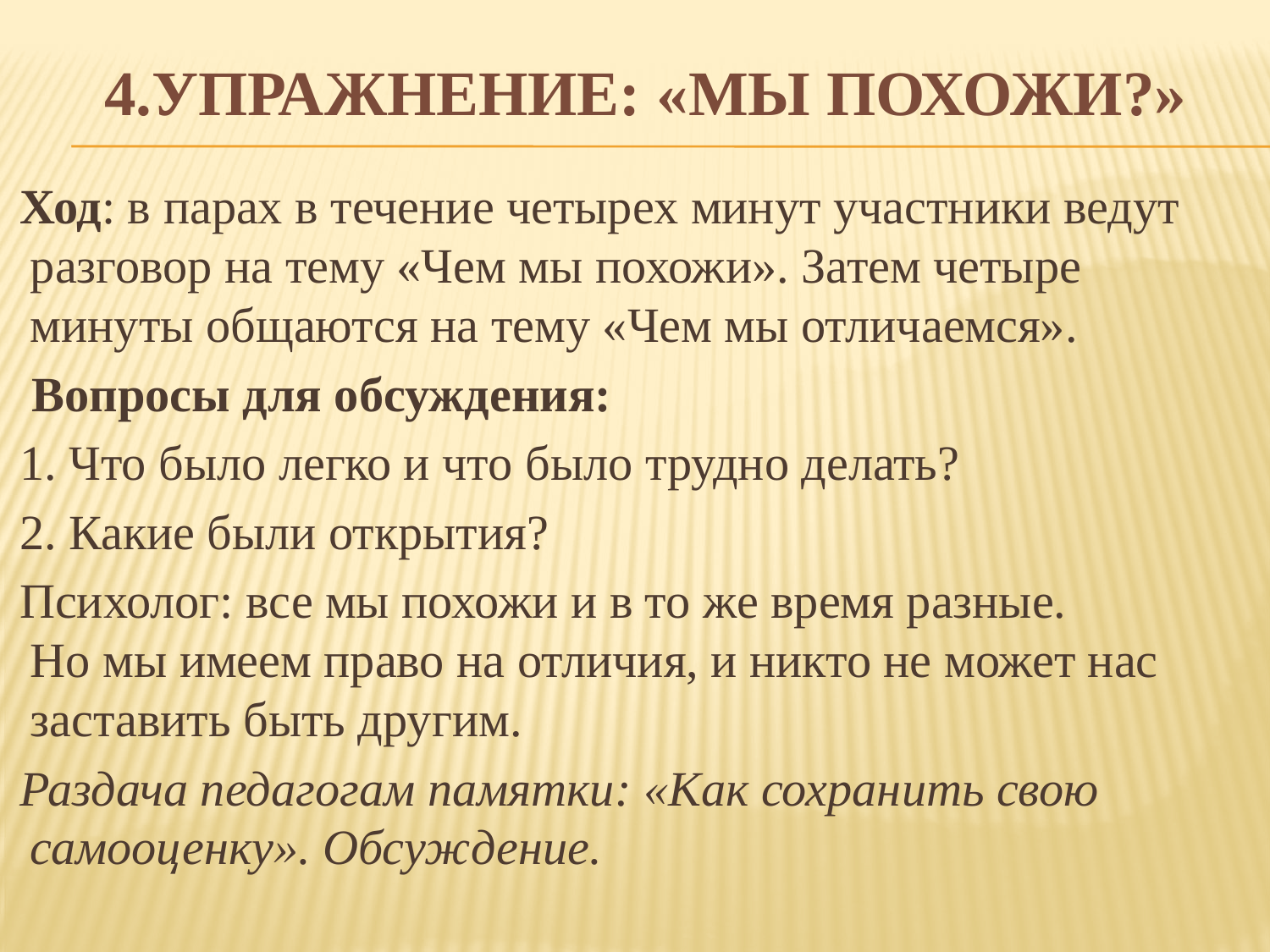

# 4.Упражнение: «Мы похожи?»
   Ход: в парах в течение четырех минут участники ведут разговор на тему «Чем мы похожи». Затем четыре минуты общаются на тему «Чем мы отличаемся».
    Вопросы для обсуждения:
   1. Что было легко и что было трудно делать?
   2. Какие были открытия?
   Психолог: все мы похожи и в то же время разные. Но мы имеем право на отличия, и никто не может нас заставить быть другим.
   Раздача педагогам памятки: «Как сохранить свою самооценку». Обсуждение.